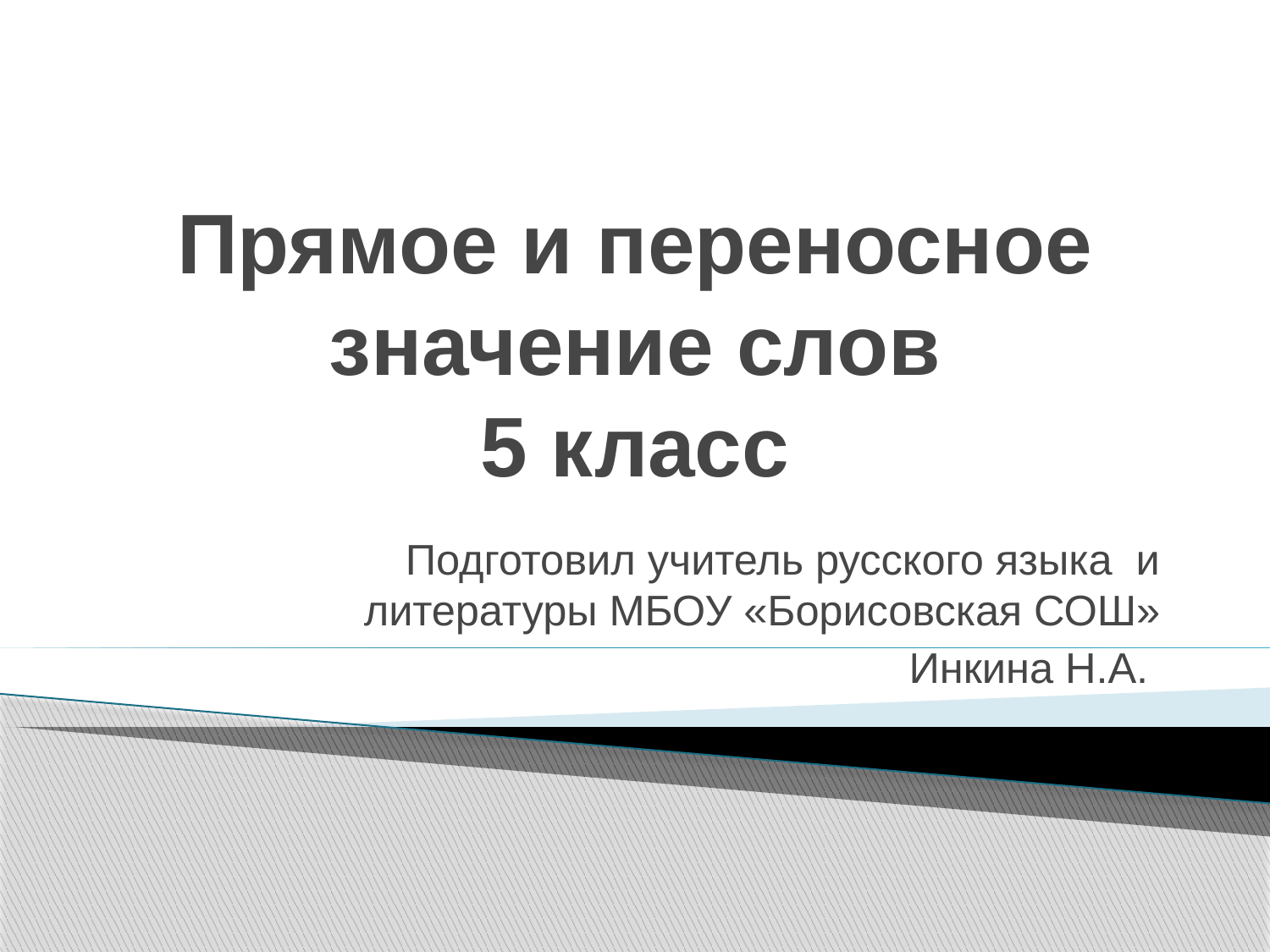

# Прямое и переносное значение слов 5 класс
Подготовил учитель русского языка  и литературы МБОУ «Борисовская СОШ»
Инкина Н.А.